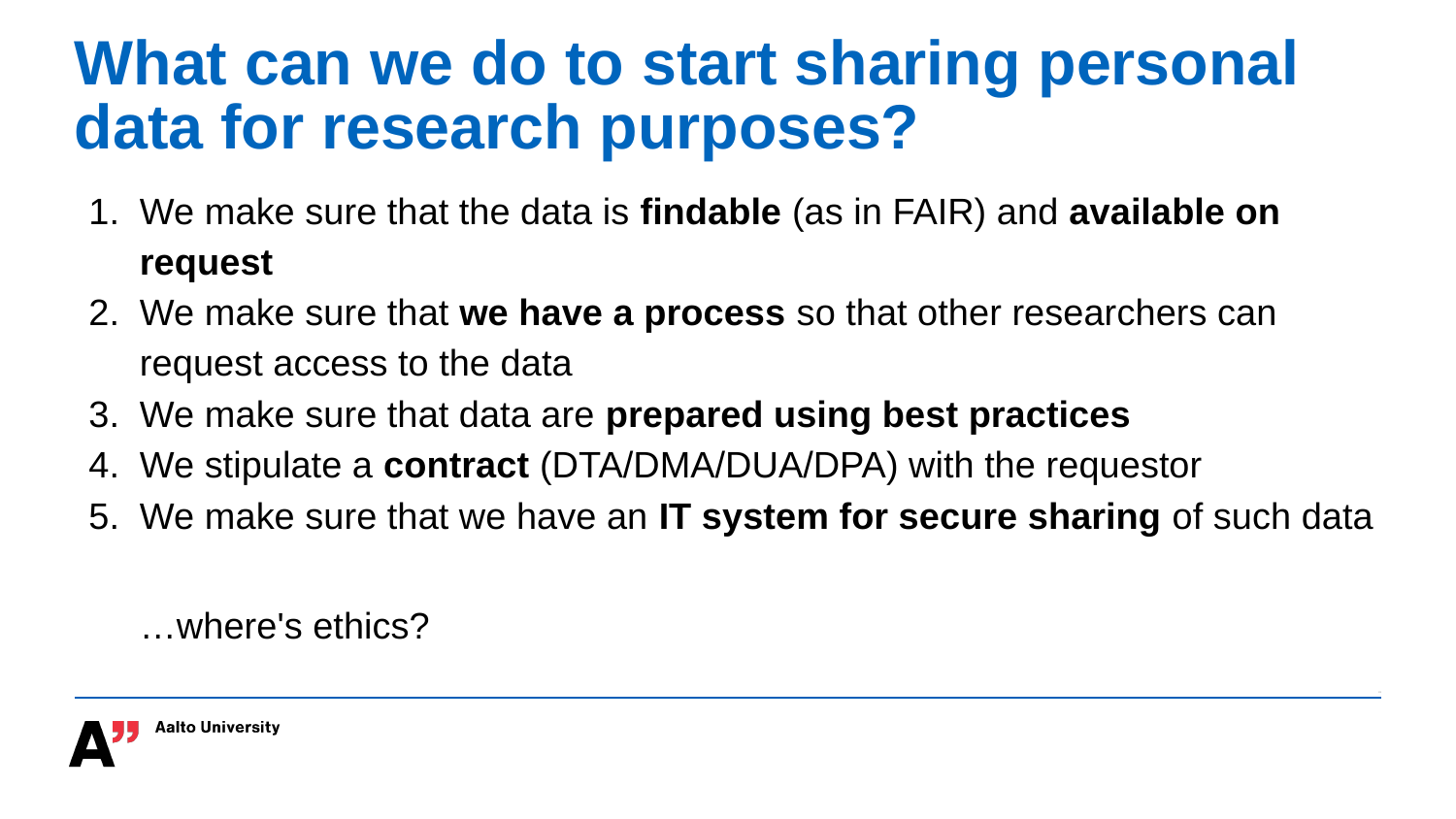

# What can we do to start sharing personal data for research purposes?
We make sure that the data is findable (as in FAIR) and available on request
We make sure that we have a process so that other researchers can request access to the data
We make sure that data are prepared using best practices
We stipulate a contract (DTA/DMA/DUA/DPA) with the requestor
We make sure that we have an IT system for secure sharing of such data

…where's ethics?
33